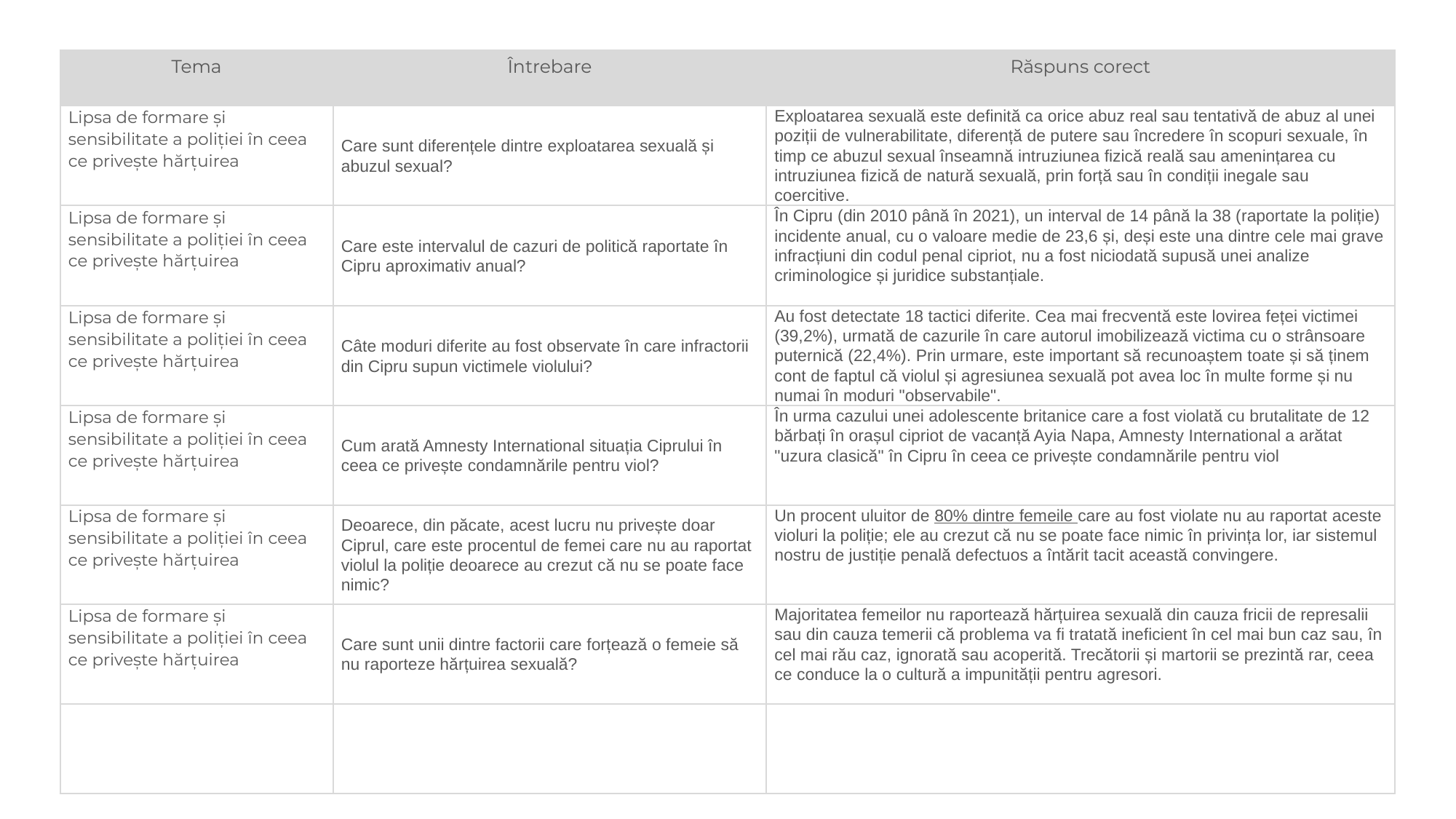

| Tema | Întrebare | Răspuns corect |
| --- | --- | --- |
| Lipsa de formare și sensibilitate a poliției în ceea ce privește hărțuirea | Care sunt diferențele dintre exploatarea sexuală și abuzul sexual? | Exploatarea sexuală este definită ca orice abuz real sau tentativă de abuz al unei poziții de vulnerabilitate, diferență de putere sau încredere în scopuri sexuale, în timp ce abuzul sexual înseamnă intruziunea fizică reală sau amenințarea cu intruziunea fizică de natură sexuală, prin forță sau în condiții inegale sau coercitive. |
| Lipsa de formare și sensibilitate a poliției în ceea ce privește hărțuirea | Care este intervalul de cazuri de politică raportate în Cipru aproximativ anual? | În Cipru (din 2010 până în 2021), un interval de 14 până la 38 (raportate la poliție) incidente anual, cu o valoare medie de 23,6 și, deși este una dintre cele mai grave infracțiuni din codul penal cipriot, nu a fost niciodată supusă unei analize criminologice și juridice substanțiale. |
| Lipsa de formare și sensibilitate a poliției în ceea ce privește hărțuirea | Câte moduri diferite au fost observate în care infractorii din Cipru supun victimele violului? | Au fost detectate 18 tactici diferite. Cea mai frecventă este lovirea feței victimei (39,2%), urmată de cazurile în care autorul imobilizează victima cu o strânsoare puternică (22,4%). Prin urmare, este important să recunoaștem toate și să ținem cont de faptul că violul și agresiunea sexuală pot avea loc în multe forme și nu numai în moduri "observabile". |
| Lipsa de formare și sensibilitate a poliției în ceea ce privește hărțuirea | Cum arată Amnesty International situația Ciprului în ceea ce privește condamnările pentru viol? | În urma cazului unei adolescente britanice care a fost violată cu brutalitate de 12 bărbați în orașul cipriot de vacanță Ayia Napa, Amnesty International a arătat "uzura clasică" în Cipru în ceea ce privește condamnările pentru viol |
| Lipsa de formare și sensibilitate a poliției în ceea ce privește hărțuirea | Deoarece, din păcate, acest lucru nu privește doar Ciprul, care este procentul de femei care nu au raportat violul la poliție deoarece au crezut că nu se poate face nimic? | Un procent uluitor de 80% dintre femeile care au fost violate nu au raportat aceste violuri la poliție; ele au crezut că nu se poate face nimic în privința lor, iar sistemul nostru de justiție penală defectuos a întărit tacit această convingere. |
| Lipsa de formare și sensibilitate a poliției în ceea ce privește hărțuirea | Care sunt unii dintre factorii care forțează o femeie să nu raporteze hărțuirea sexuală? | Majoritatea femeilor nu raportează hărțuirea sexuală din cauza fricii de represalii sau din cauza temerii că problema va fi tratată ineficient în cel mai bun caz sau, în cel mai rău caz, ignorată sau acoperită. Trecătorii și martorii se prezintă rar, ceea ce conduce la o cultură a impunității pentru agresori. |
|  |  |  |